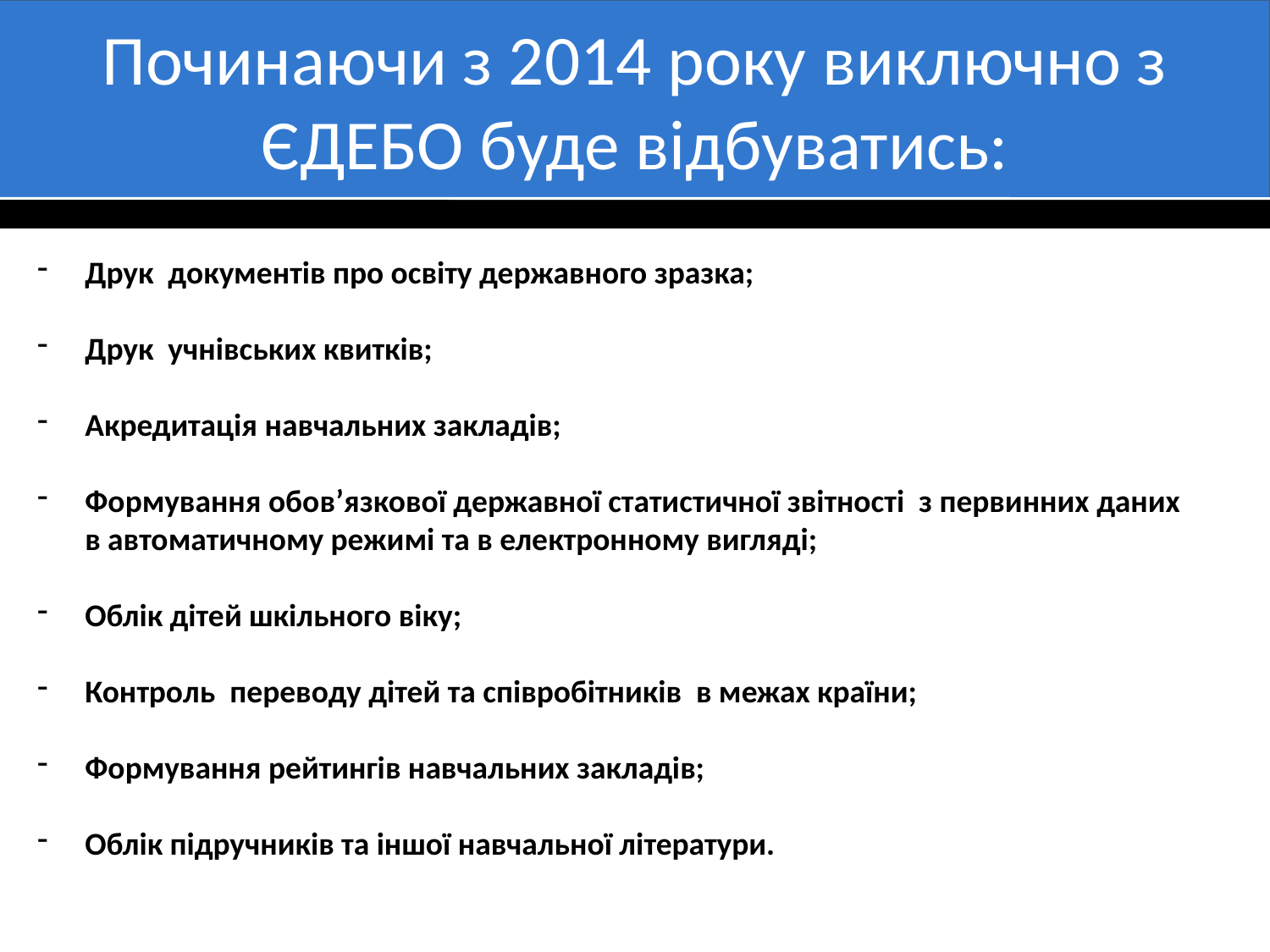

Починаючи з 2014 року виключно з ЄДЕБО буде відбуватись:

Друк  документів про освіту державного зразка;

Друк  учнівських квитків;

Акредитація навчальних закладів;

Формування обов’язкової державної статистичної звітності  з первинних даних в автоматичному режимі та в електронному вигляді;

Облік дітей шкільного віку;

Контроль  переводу дітей та співробітників  в межах країни;

Формування рейтингів навчальних закладів;

Облік підручників та іншої навчальної літератури.